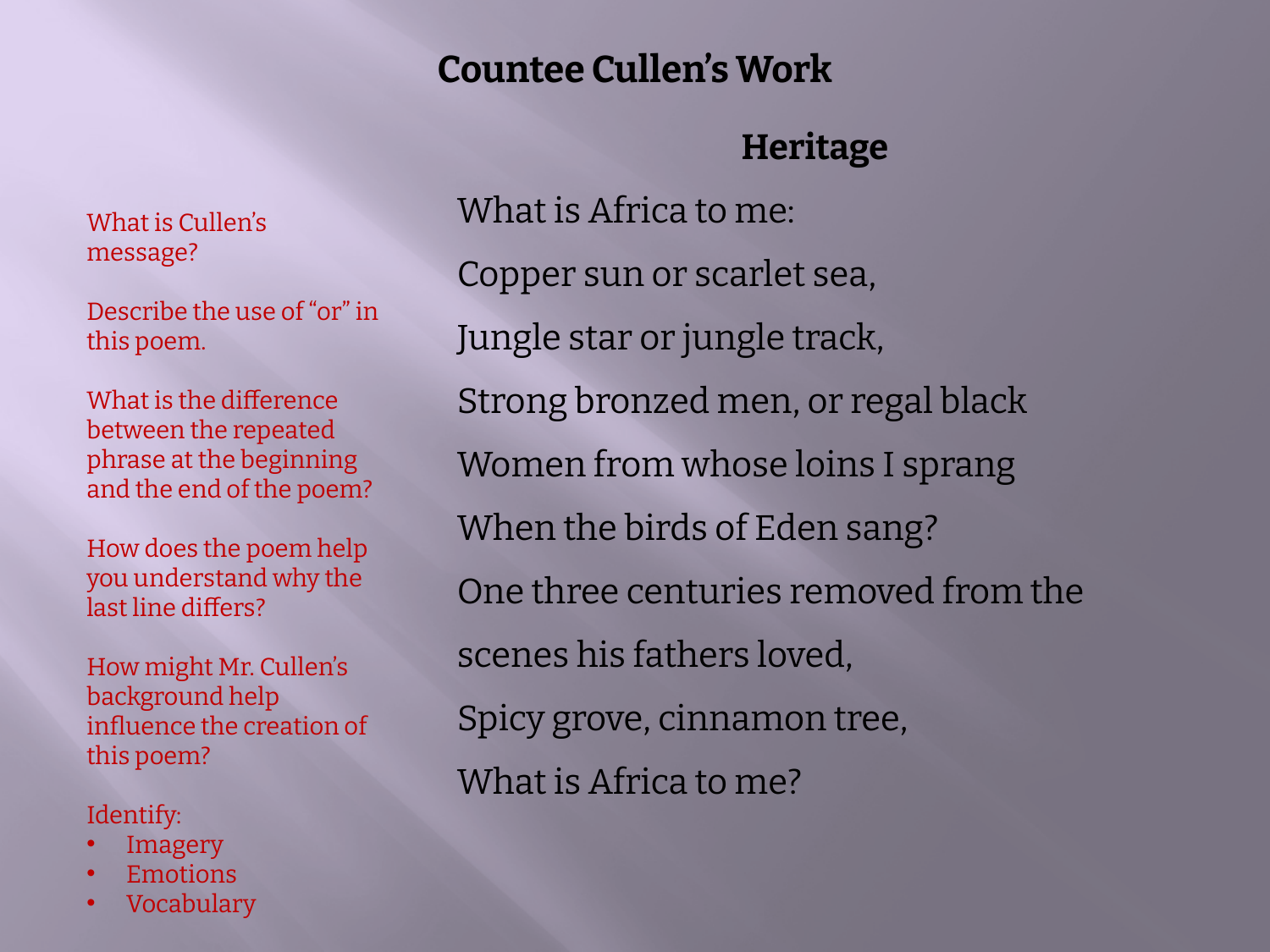

# Countee Cullen’s Work
Heritage
What is Africa to me:
Copper sun or scarlet sea,
Jungle star or jungle track,
Strong bronzed men, or regal black
Women from whose loins I sprang
When the birds of Eden sang?
One three centuries removed from the scenes his fathers loved,
Spicy grove, cinnamon tree,
What is Africa to me?

What is Cullen’s
message?

Describe the use of “or” in this poem.

What is the difference between the repeated phrase at the beginning and the end of the poem?

How does the poem help you understand why the last line differs?

How might Mr. Cullen’s background help influence the creation of this poem?

Identify:
Imagery
Emotions
Vocabulary